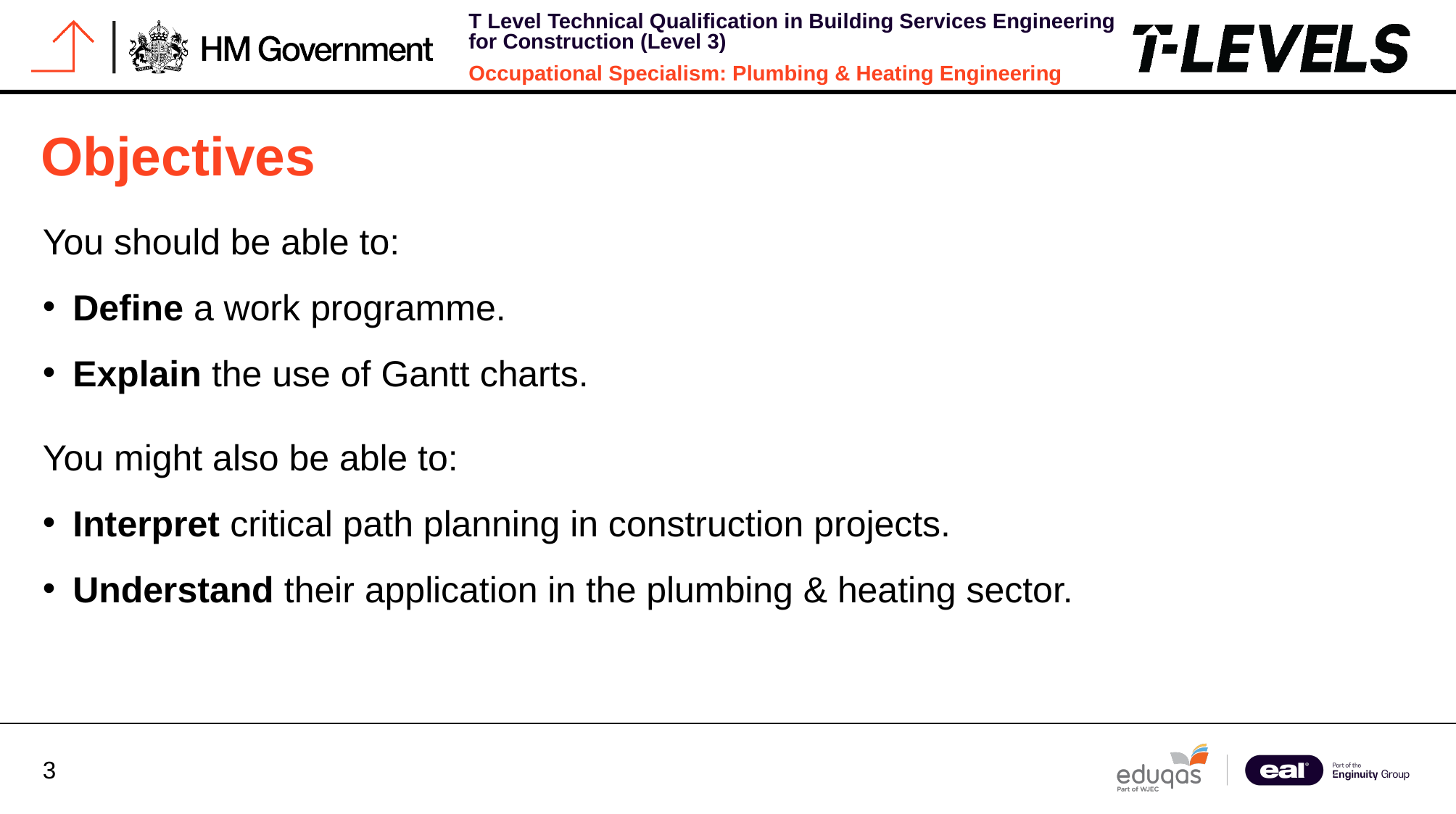

# Objectives
You should be able to:
Define a work programme.
Explain the use of Gantt charts.
You might also be able to:
Interpret critical path planning in construction projects.
Understand their application in the plumbing & heating sector.